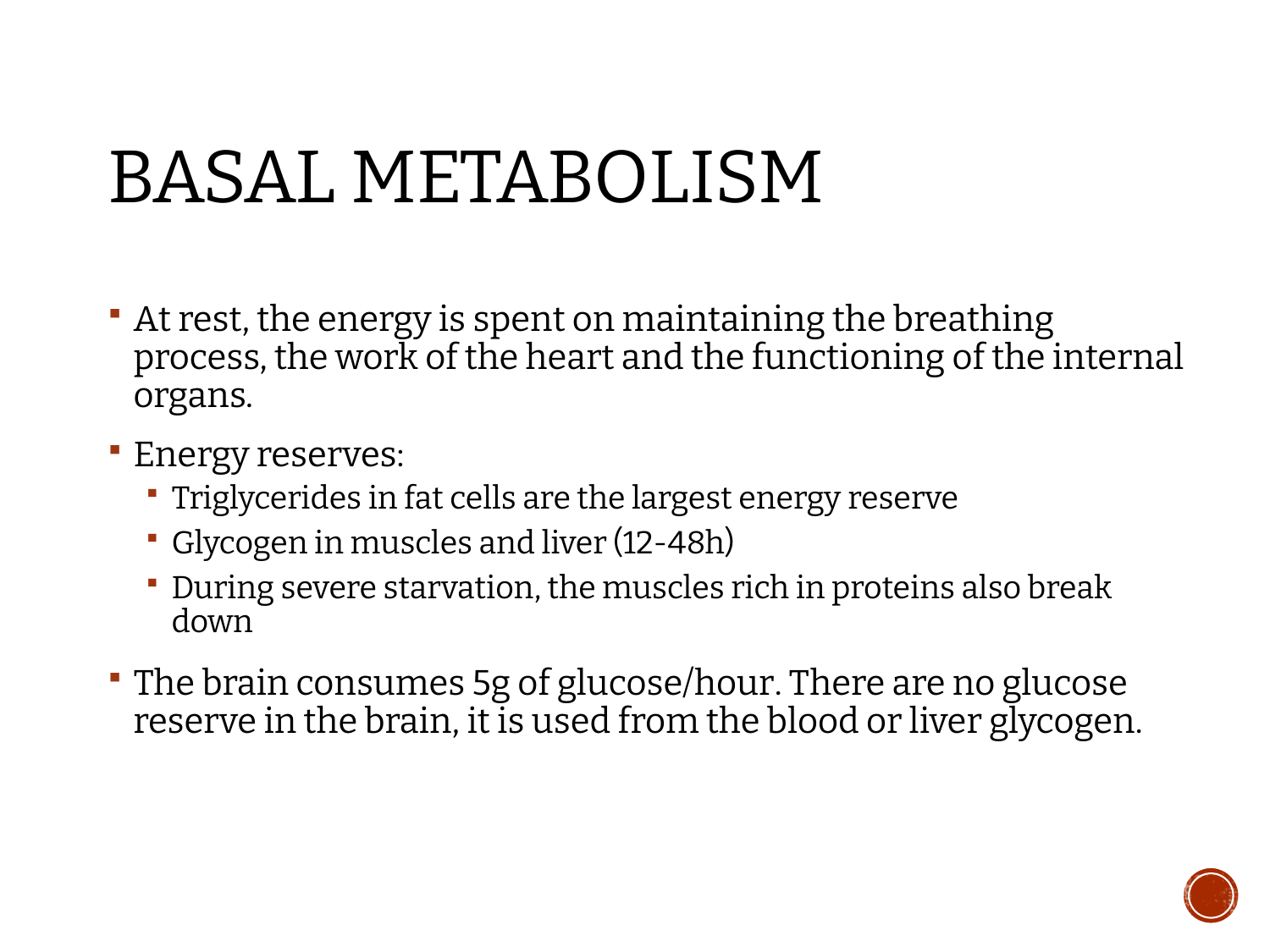

# BaSAL METABOLISM
At rest, the energy is spent on maintaining the breathing process, the work of the heart and the functioning of the internal organs.
Energy reserves:
Triglycerides in fat cells are the largest energy reserve
Glycogen in muscles and liver (12-48h)
During severe starvation, the muscles rich in proteins also break down
The brain consumes 5g of glucose/hour. There are no glucose reserve in the brain, it is used from the blood or liver glycogen.